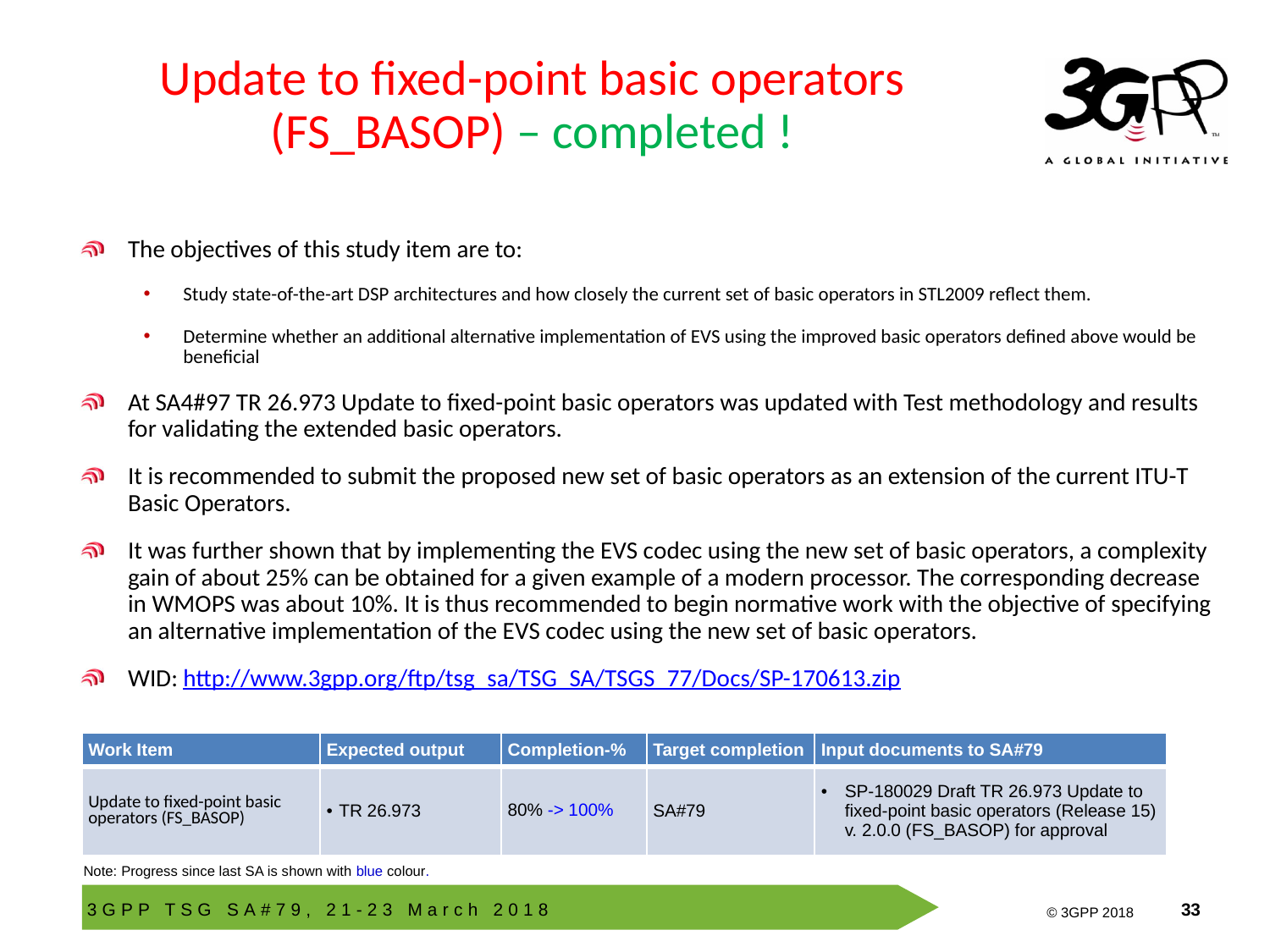

# Update to fixed-point basic operators (FS_BASOP) – completed !
The objectives of this study item are to:
Study state-of-the-art DSP architectures and how closely the current set of basic operators in STL2009 reflect them.
Determine whether an additional alternative implementation of EVS using the improved basic operators defined above would be beneficial
At SA4#97 TR 26.973 Update to fixed-point basic operators was updated with Test methodology and results for validating the extended basic operators.
It is recommended to submit the proposed new set of basic operators as an extension of the current ITU-T Basic Operators.
It was further shown that by implementing the EVS codec using the new set of basic operators, a complexity gain of about 25% can be obtained for a given example of a modern processor. The corresponding decrease in WMOPS was about 10%. It is thus recommended to begin normative work with the objective of specifying an alternative implementation of the EVS codec using the new set of basic operators.
WID: http://www.3gpp.org/ftp/tsg_sa/TSG_SA/TSGS_77/Docs/SP-170613.zip
| Work Item | Expected output | Completion-% | Target completion | Input documents to SA#79 |
| --- | --- | --- | --- | --- |
| Update to fixed-point basic operators (FS\_BASOP) | TR 26.973 | 80% -> 100% | SA#79 | SP-180029 Draft TR 26.973 Update to fixed-point basic operators (Release 15) v. 2.0.0 (FS\_BASOP) for approval |
Note: Progress since last SA is shown with blue colour.